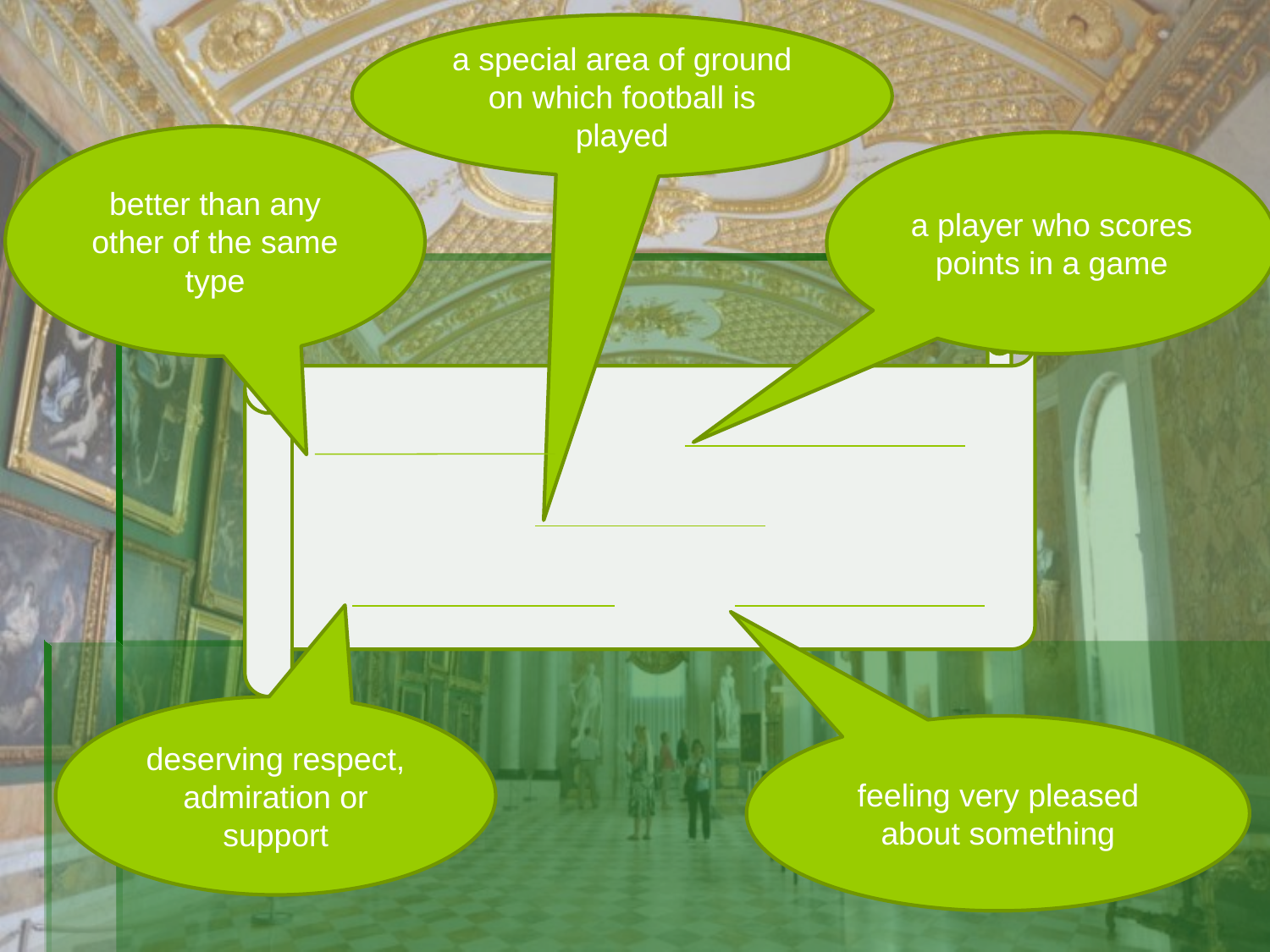

a special area of ground on which football is played
better than any other of the same type
a player who scores points in a game

deserving respect, admiration or support
feeling very pleased about something